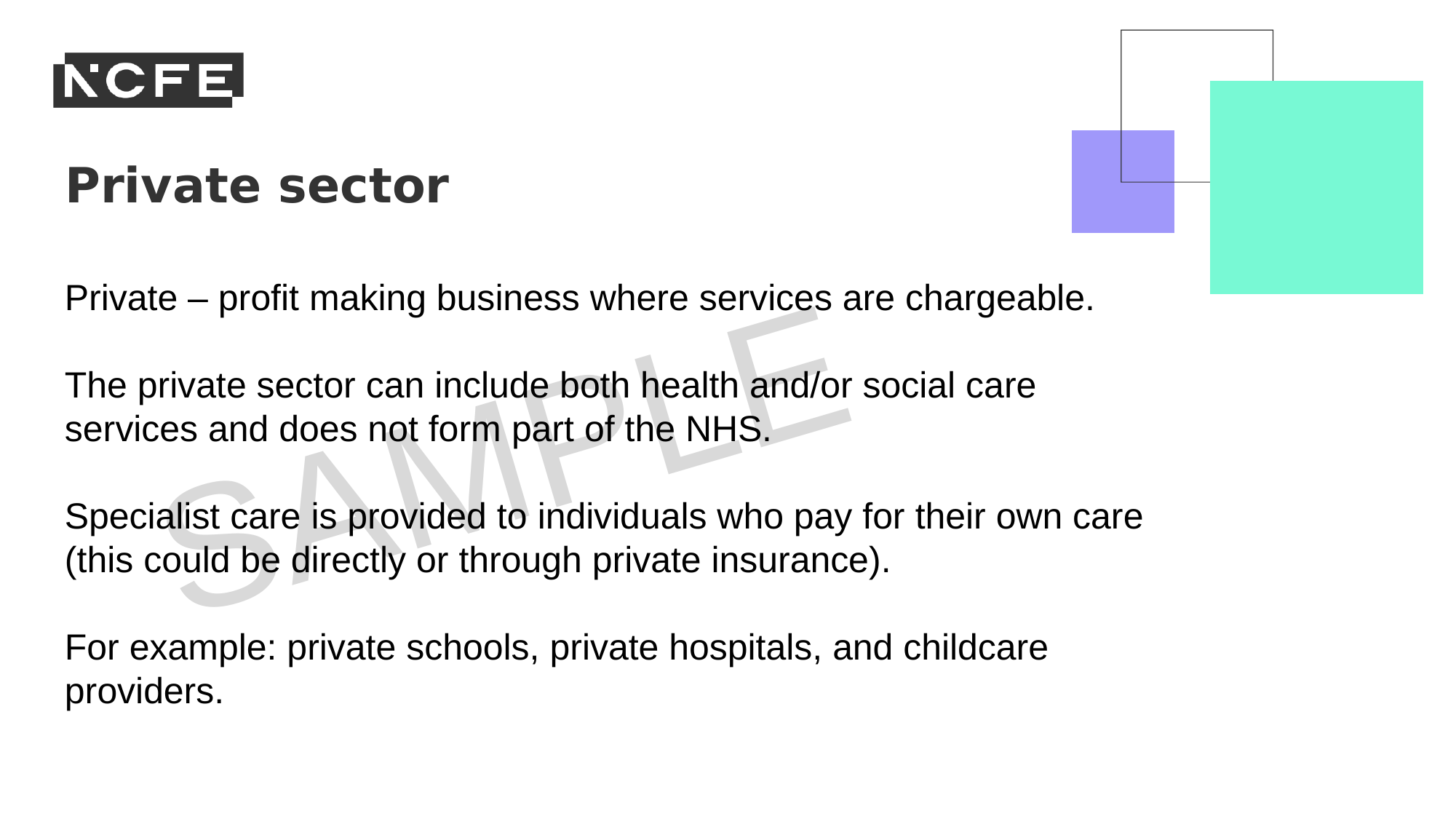

Private sector
Private – profit making business where services are chargeable.

The private sector can include both health and/or social care services and does not form part of the NHS.

Specialist care is provided to individuals who pay for their own care (this could be directly or through private insurance).

For example: private schools, private hospitals, and childcare providers.